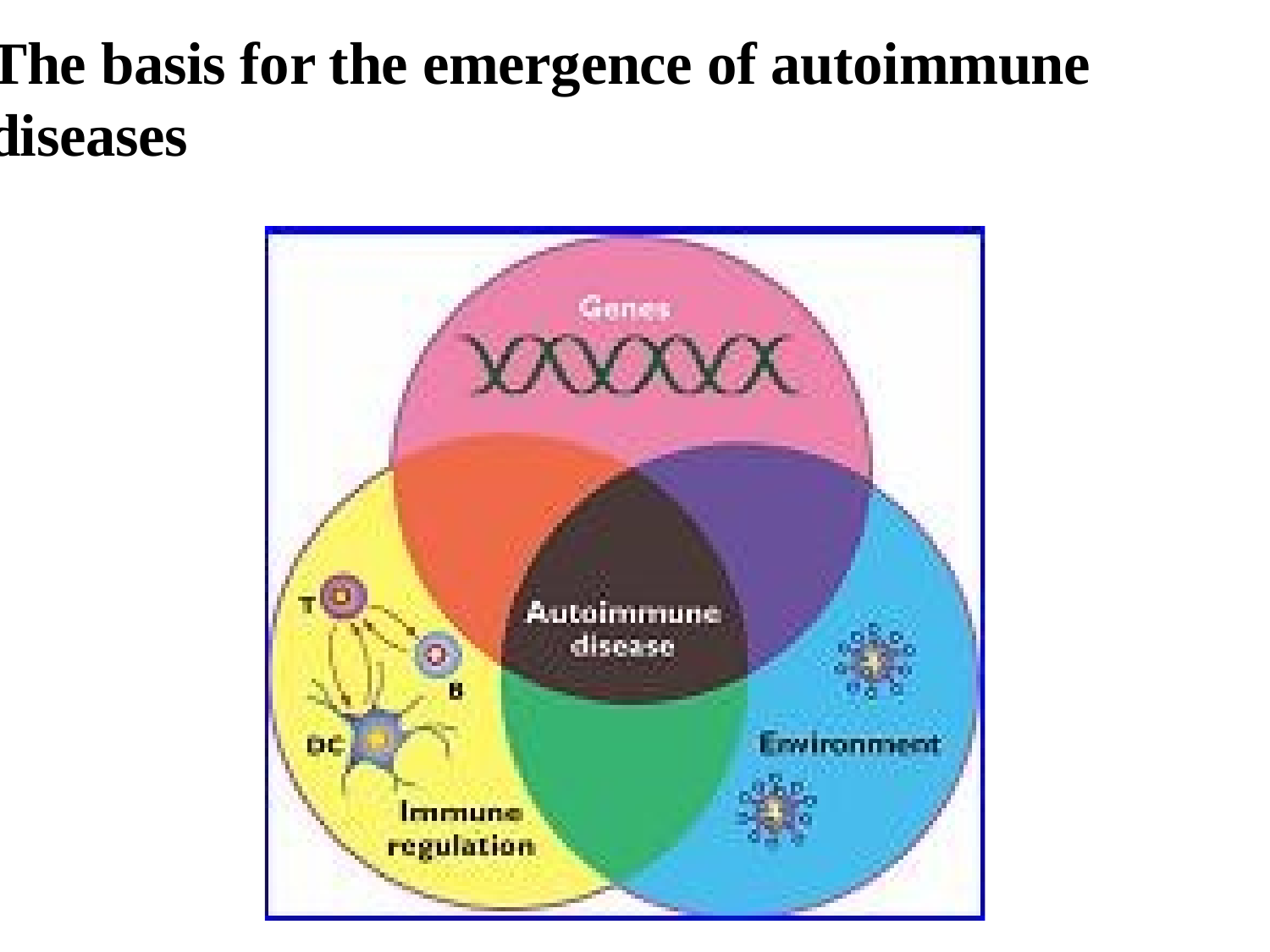

# The basis for the emergence of autoimmune diseases